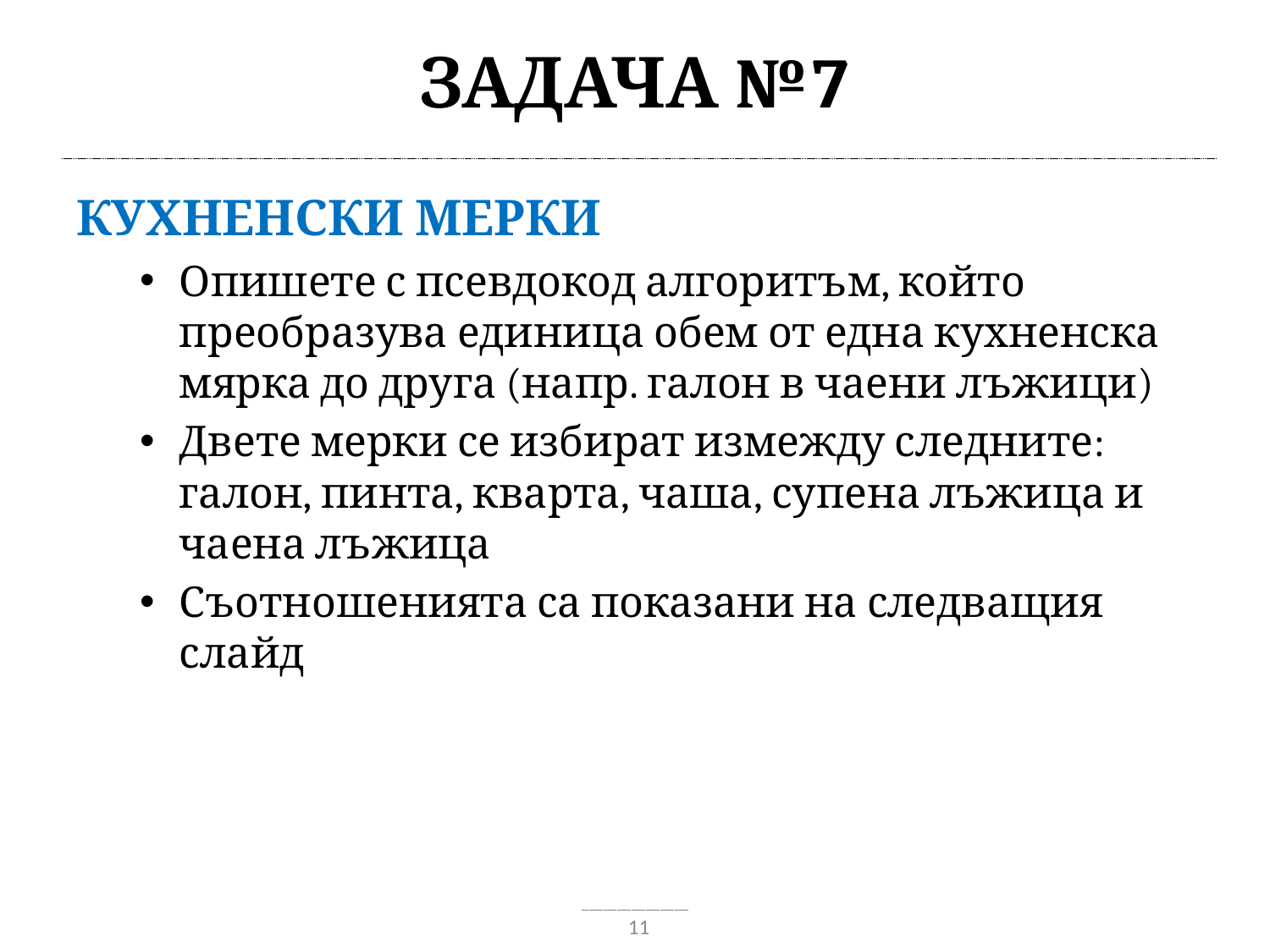

# Задача №7
Кухненски мерки
Опишете с псевдокод алгоритъм, който преобразува единица обем от една кухненска мярка до друга (напр. галон в чаени лъжици)
Двете мерки се избират измежду следните: галон, пинта, кварта, чаша, супена лъжица и чаена лъжица
Съотношенията са показани на следващия слайд
11